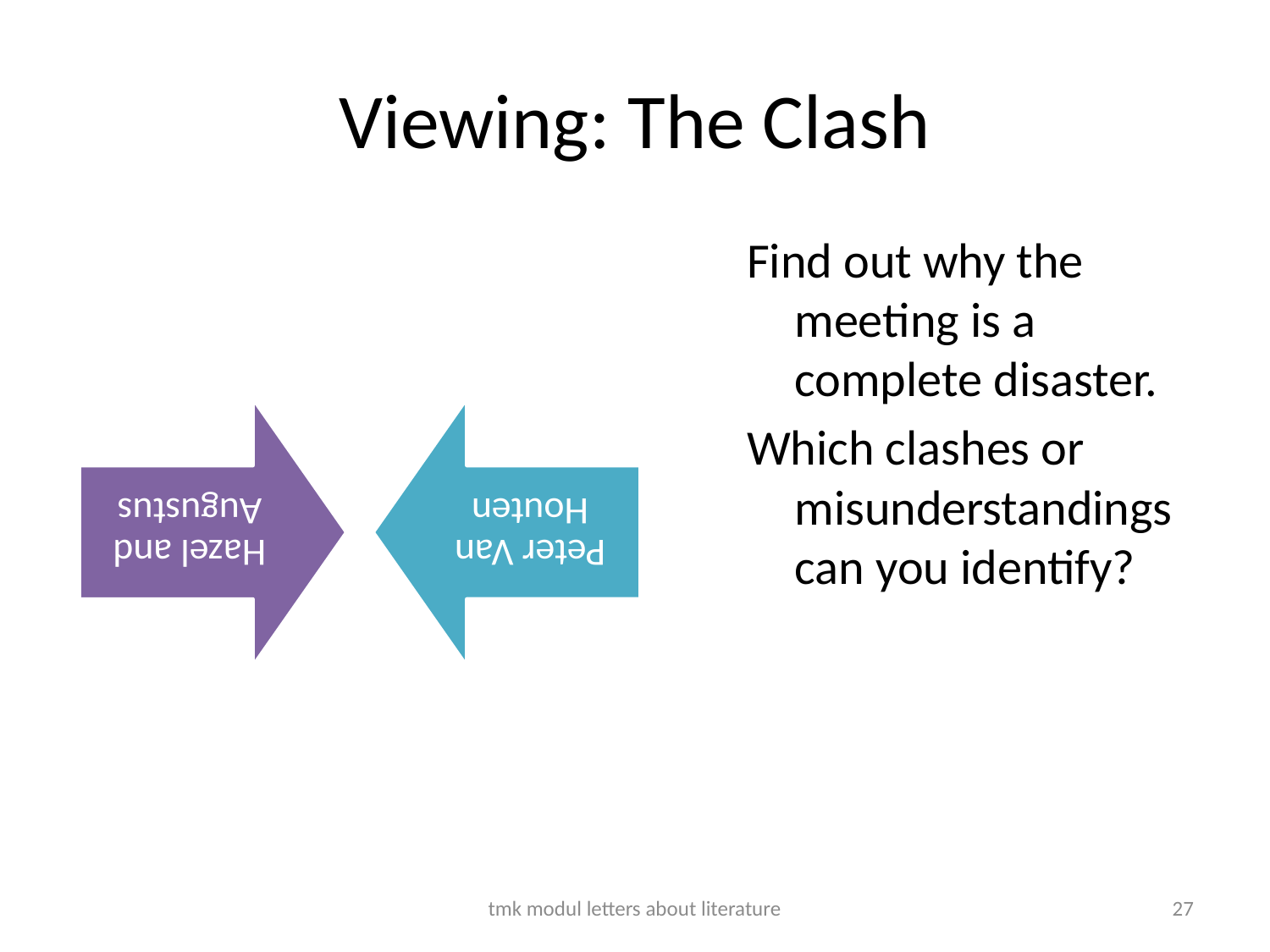

# Viewing: The Clash
Hazel and Augustus
Peter Van Houten
Find out why the meeting is a complete disaster.
Which clashes or misunderstandings can you identify?

tmk modul letters about literature
27